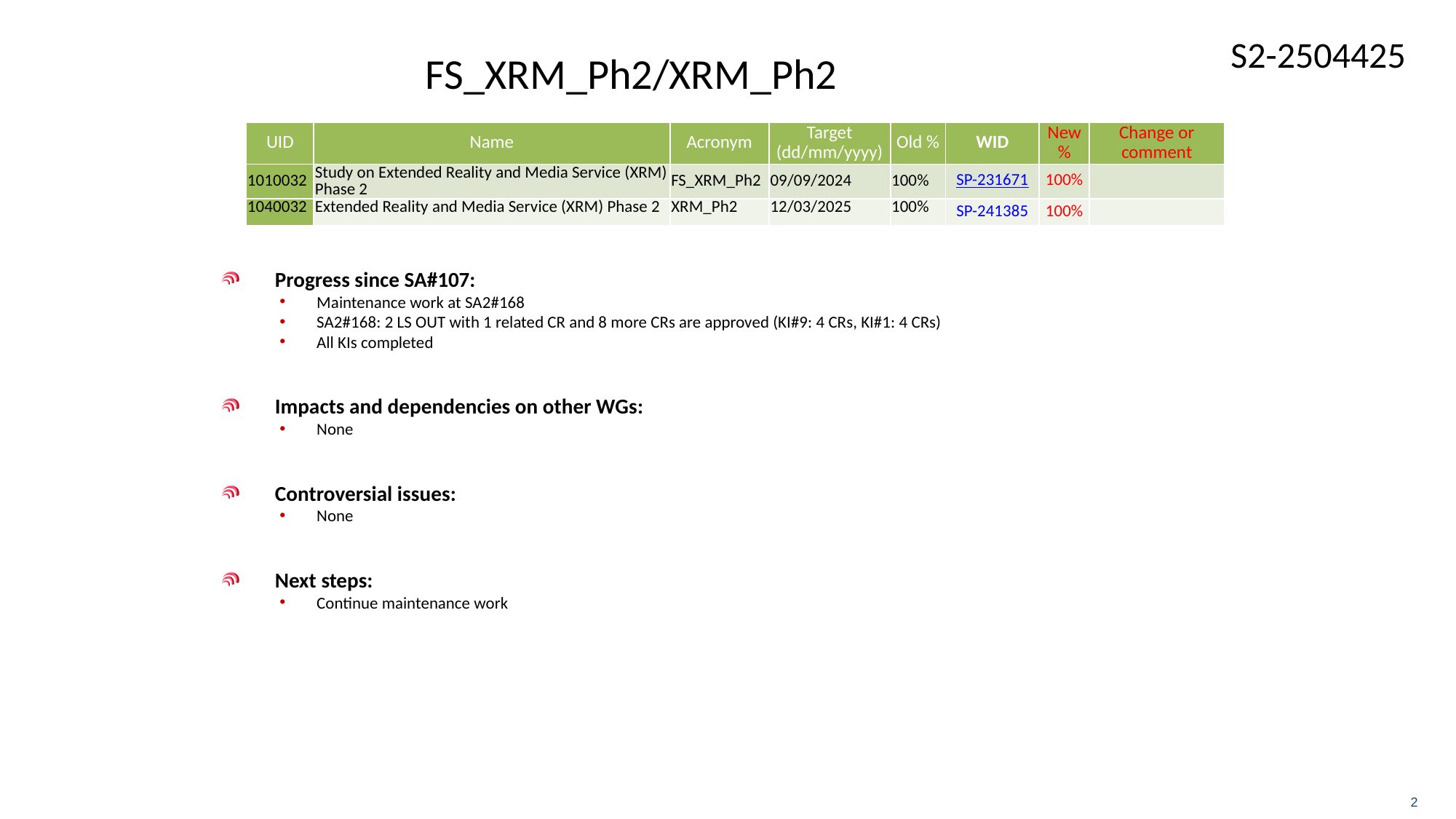

# FS_XRM_Ph2/XRM_Ph2
| UID | Name | Acronym | Target (dd/mm/yyyy) | Old % | WID | New % | Change or comment |
| --- | --- | --- | --- | --- | --- | --- | --- |
| 1010032 | Study on Extended Reality and Media Service (XRM) Phase 2 | FS\_XRM\_Ph2 | 09/09/2024 | 100% | SP-231671 | 100% |  |
| 1040032 | Extended Reality and Media Service (XRM) Phase 2 | XRM\_Ph2 | 12/03/2025 | 100% | SP-241385 | 100% |  |
Progress since SA#107:
Maintenance work at SA2#168
SA2#168: 2 LS OUT with 1 related CR and 8 more CRs are approved (KI#9: 4 CRs, KI#1: 4 CRs)
All KIs completed

Impacts and dependencies on other WGs:
None

Controversial issues:
None

Next steps:
Continue maintenance work